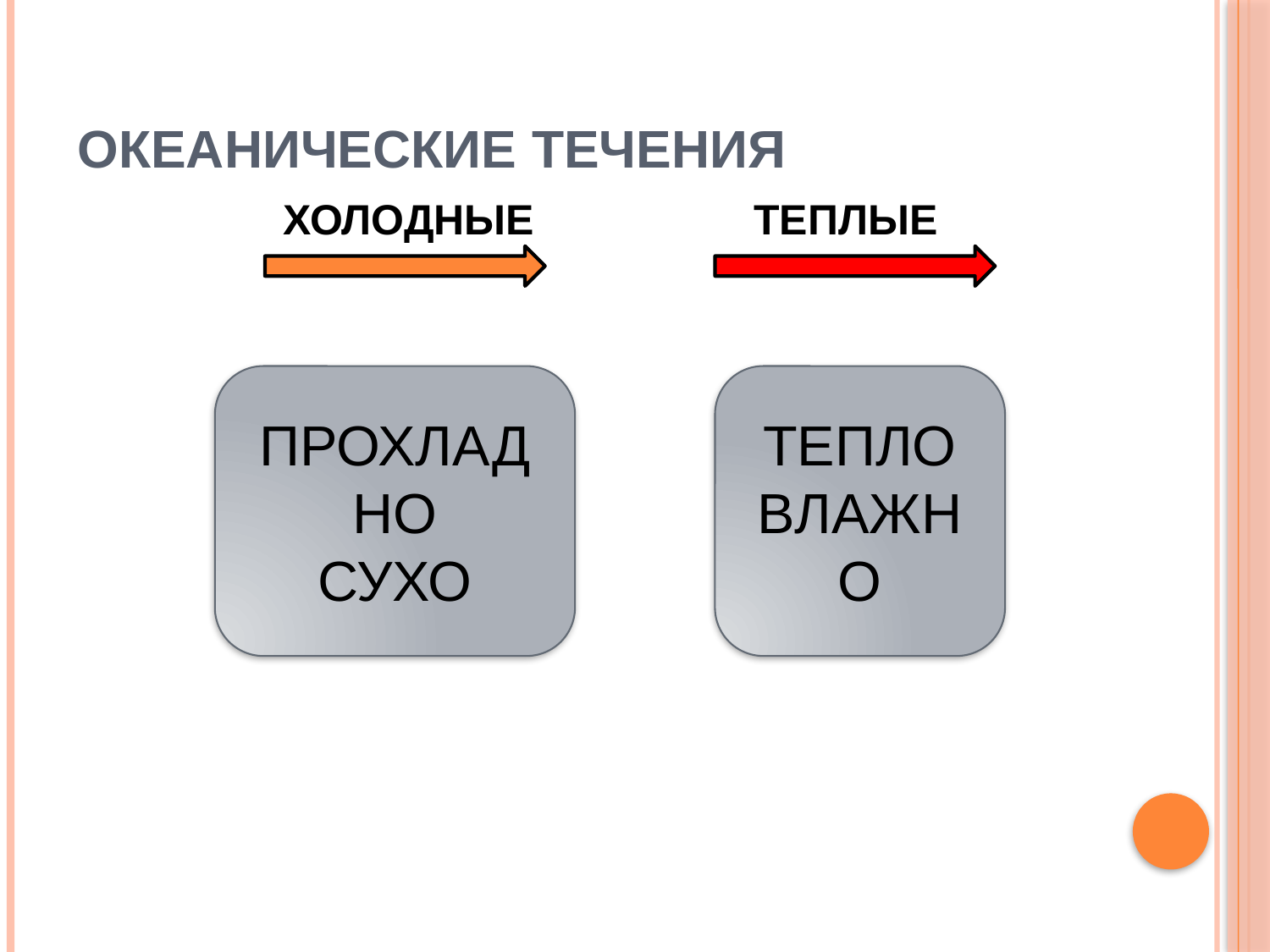

# Океанические течения
ХОЛОДНЫЕ
ТЕПЛЫЕ

ПРОХЛАДНО
СУХО
ТЕПЛО
ВЛАЖНО